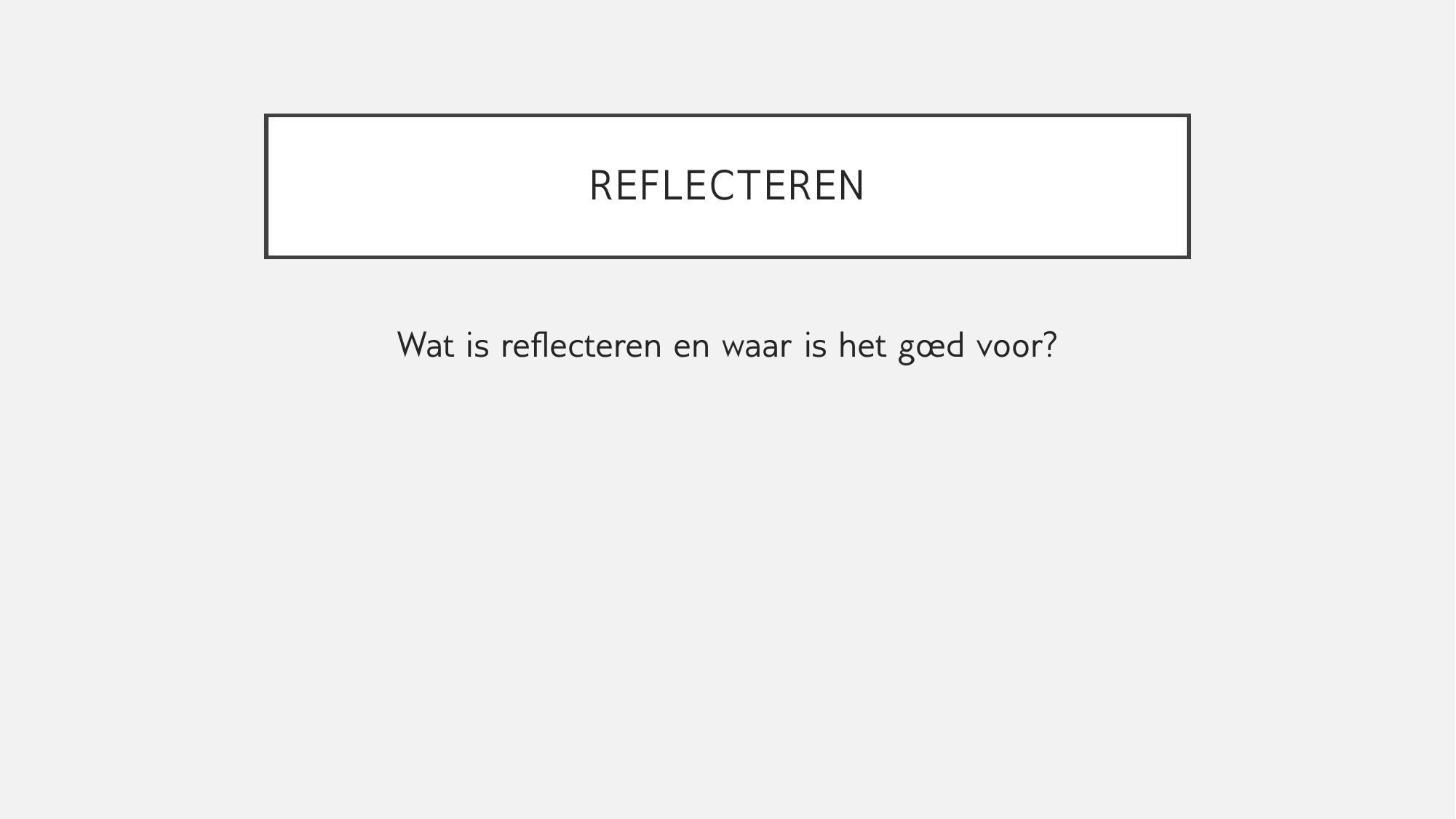

# Reflecteren
Wat is reflecteren en waar is het goed voor?